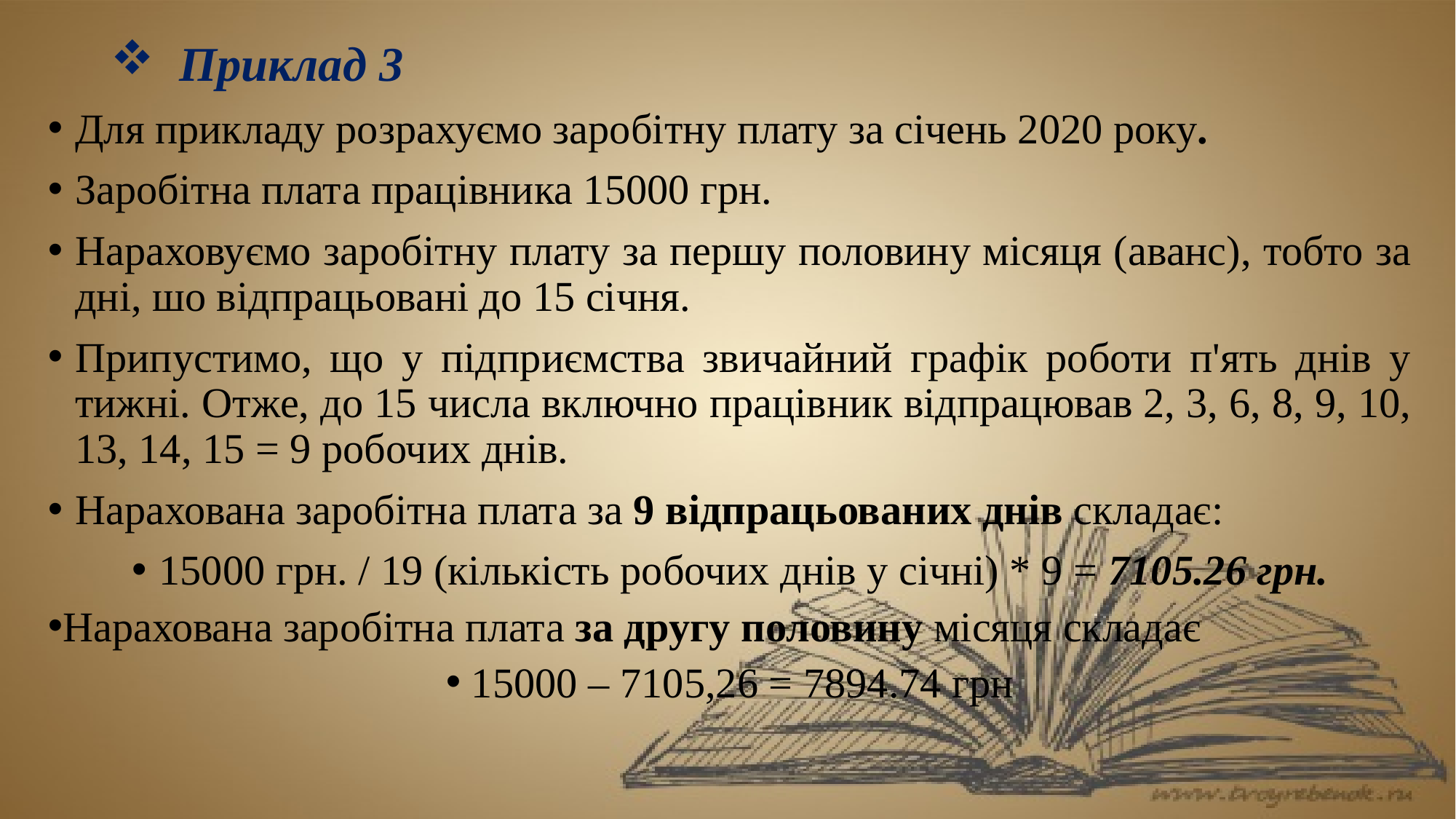

# Приклад 3
Для прикладу розрахуємо заробітну плату за січень 2020 року.
Заробітна плата працівника 15000 грн.
Нараховуємо заробітну плату за першу половину місяця (аванс), тобто за дні, шо відпрацьовані до 15 січня.
Припустимо, що у підприємства звичайний графік роботи п'ять днів у тижні. Отже, до 15 числа включно працівник відпрацював 2, 3, 6, 8, 9, 10, 13, 14, 15 = 9 робочих днів.
Нарахована заробітна плата за 9 відпрацьованих днів складає:
15000 грн. / 19 (кількість робочих днів у січні) * 9 = 7105.26 грн.
Нарахована заробітна плата за другу половину місяця складає
 15000 – 7105,26 = 7894.74 грн